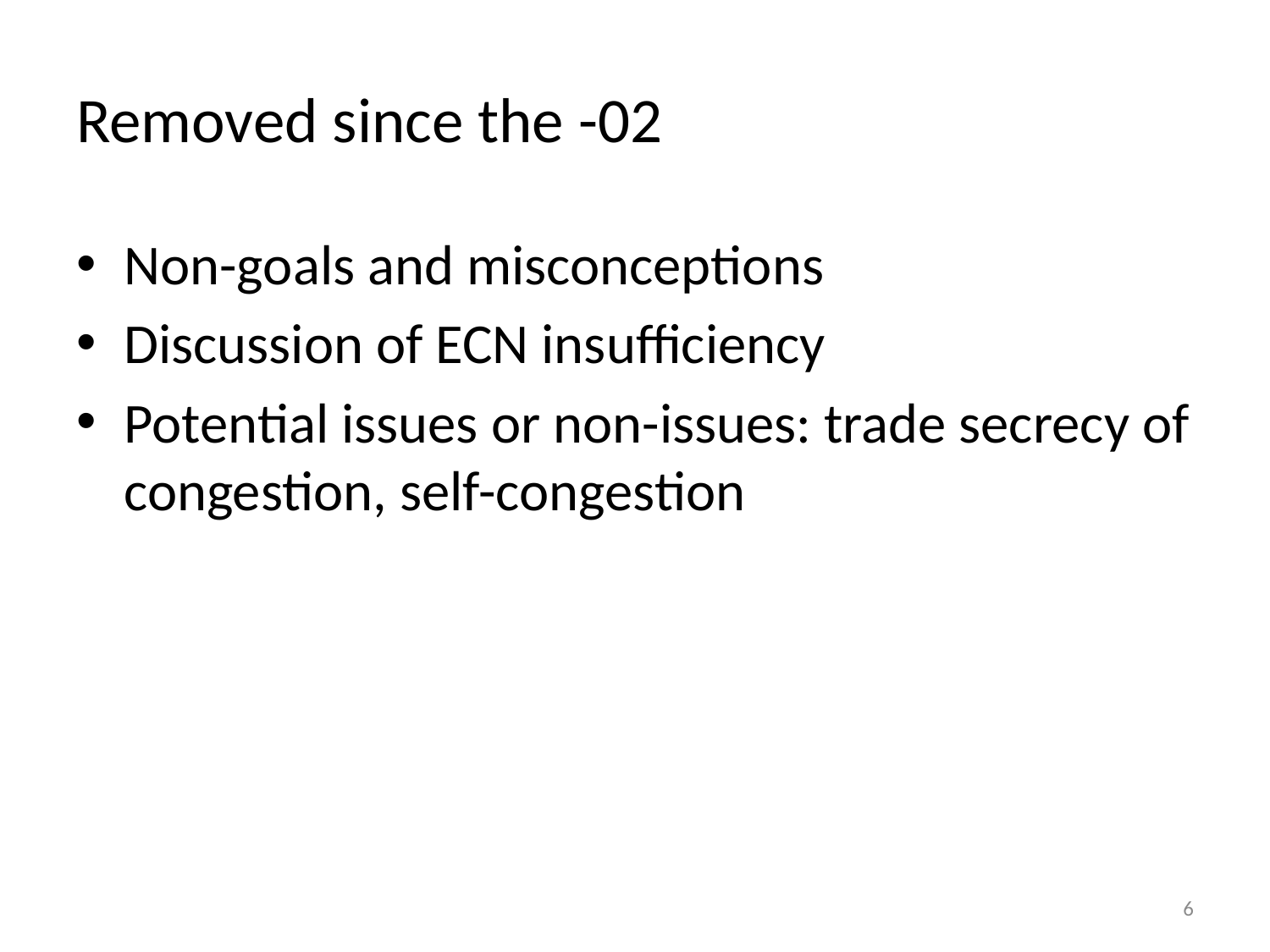

# Removed since the -02
Non-goals and misconceptions
Discussion of ECN insufficiency
Potential issues or non-issues: trade secrecy of congestion, self-congestion
6